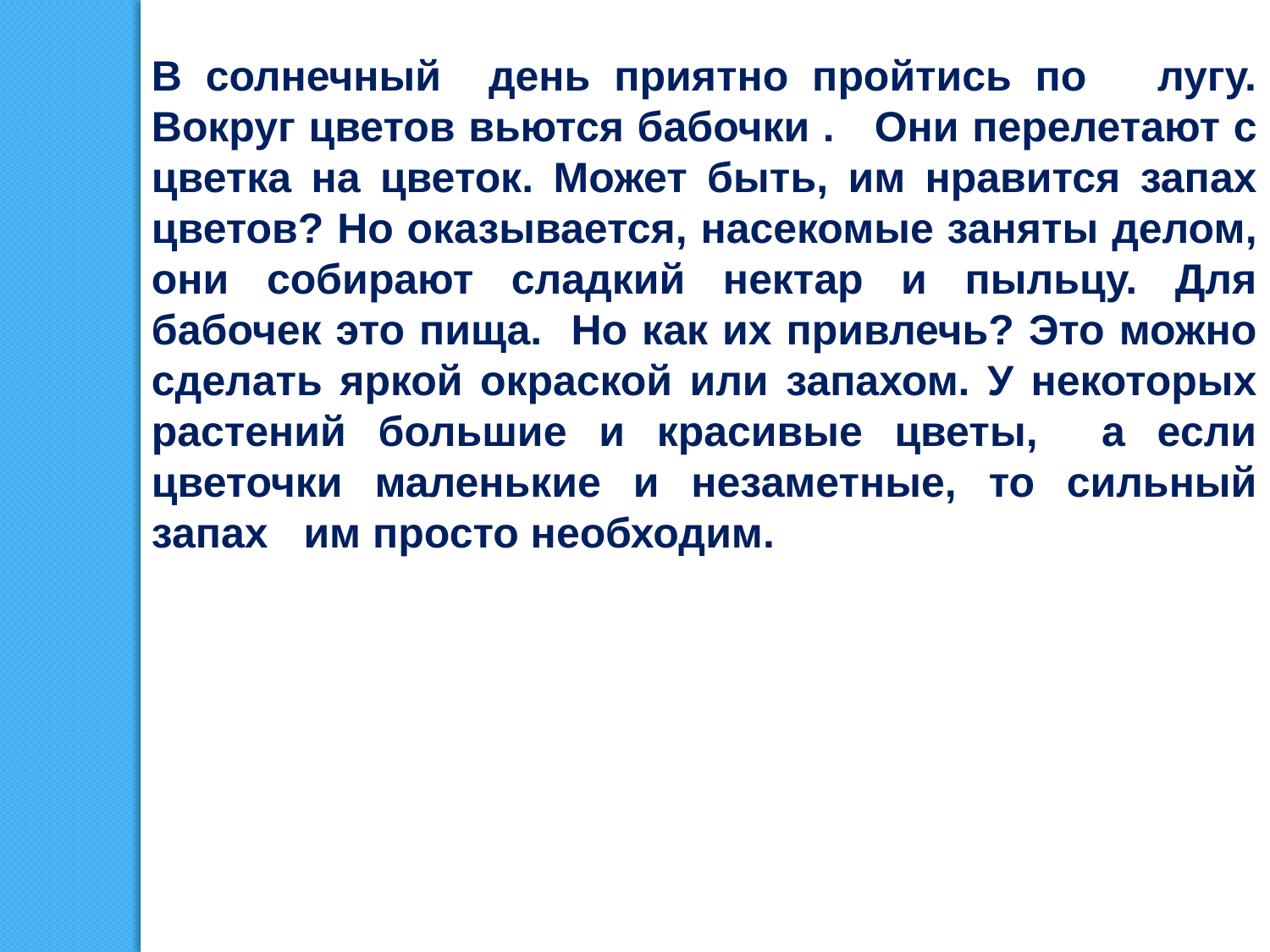

В солнечный  день приятно пройтись по   лугу. Вокруг цветов вьются бабочки .   Они перелетают с цветка на цветок. Может быть, им нравится запах цветов? Но оказывается, насекомые заняты делом, они собирают сладкий нектар и пыльцу. Для бабочек это пища.  Но как их привлечь? Это можно сделать яркой окраской или запахом. У некоторых растений большие и красивые цветы,  а если цветочки маленькие и незаметные, то сильный запах   им просто необходим.